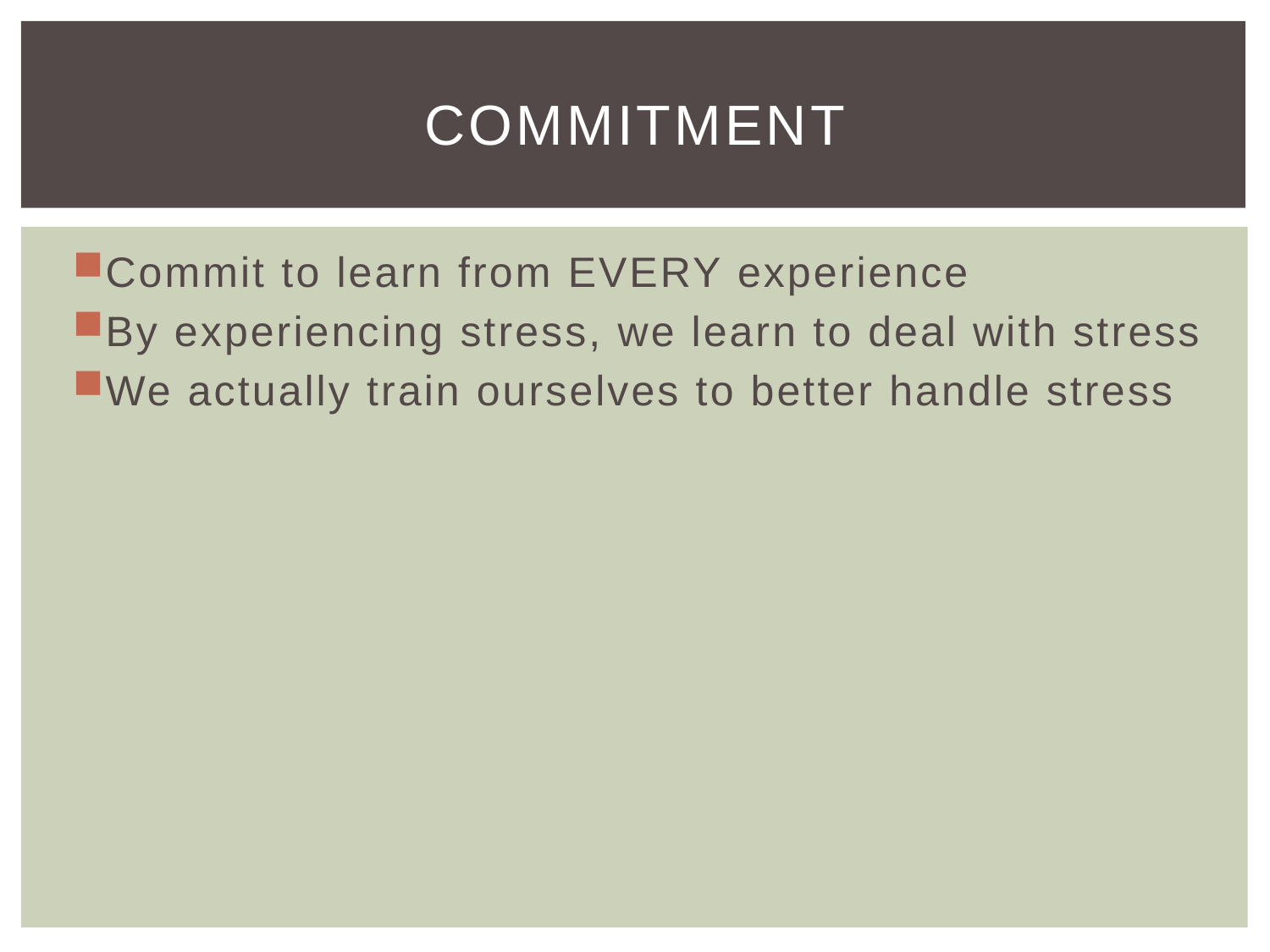

# Commitment
Commit to learn from EVERY experience
By experiencing stress, we learn to deal with stress
We actually train ourselves to better handle stress